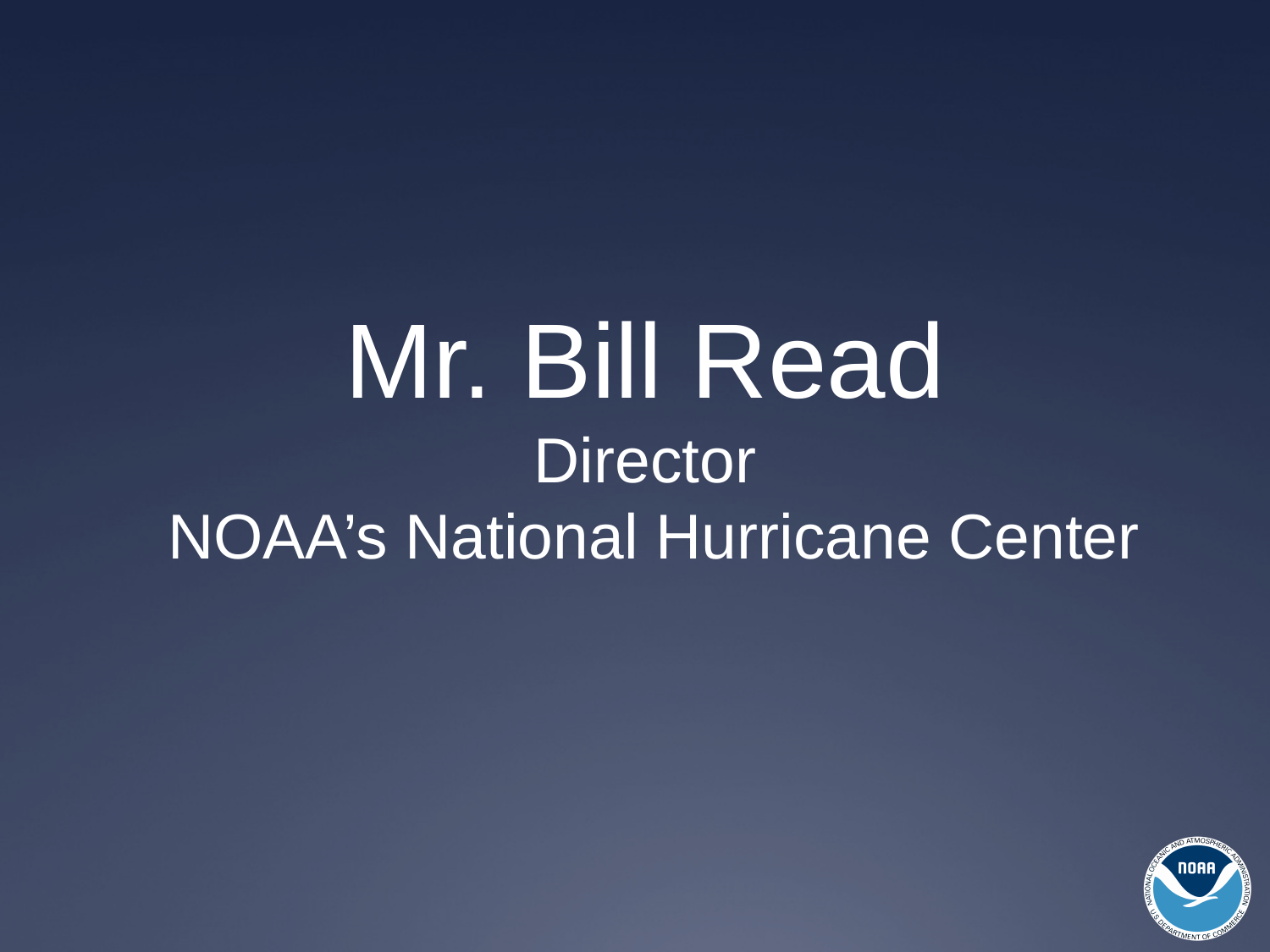

# Mr. Bill Read Director NOAA’s National Hurricane Center